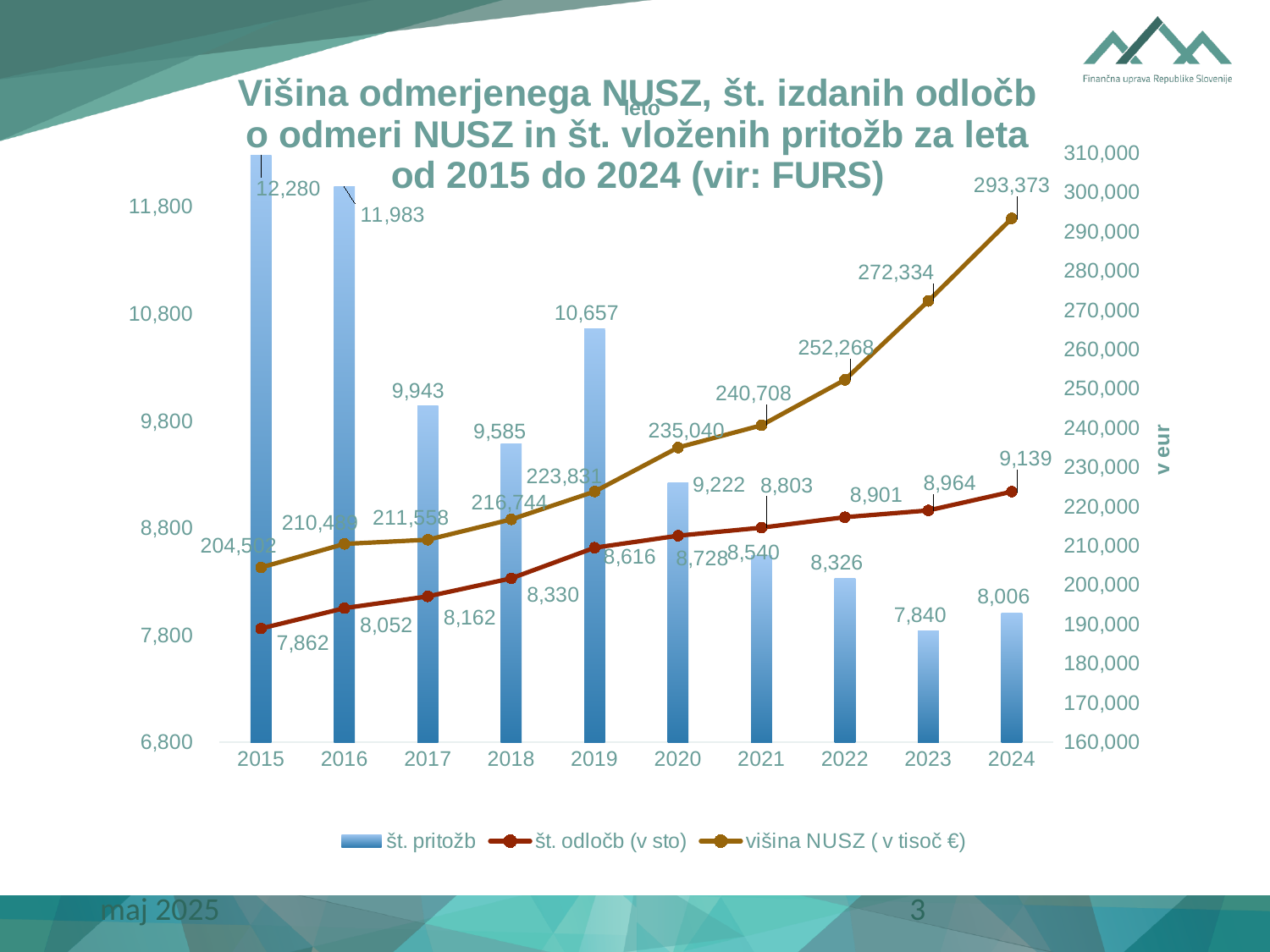

### Chart: Višina odmerjenega NUSZ, št. izdanih odločb o odmeri NUSZ in št. vloženih pritožb za leta od 2015 do 2024 (vir: FURS)

| Category | št. pritožb | višina NUSZ ( v tisoč €) | št. odločb (v sto) |
|---|---|---|---|
| 2015 | 12280.0 | 204502.0 | 7861.58 |
| 2016 | 11983.0 | 210489.0 | 8052.06 |
| 2017 | 9943.0 | 211558.0 | 8161.81 |
| 2018 | 9585.0 | 216744.0 | 8329.93 |
| 2019 | 10657.0 | 223831.0 | 8616.06 |
| 2020 | 9222.0 | 235040.0 | 8728.0 |
| 2021 | 8540.0 | 240708.0 | 8803.0 |
| 2022 | 8326.0 | 252268.0 | 8901.0 |
| 2023 | 7840.0 | 272334.0 | 8964.0 |
| 2024 | 8006.0 | 293373.0 | 9139.0 |
maj 2025
3